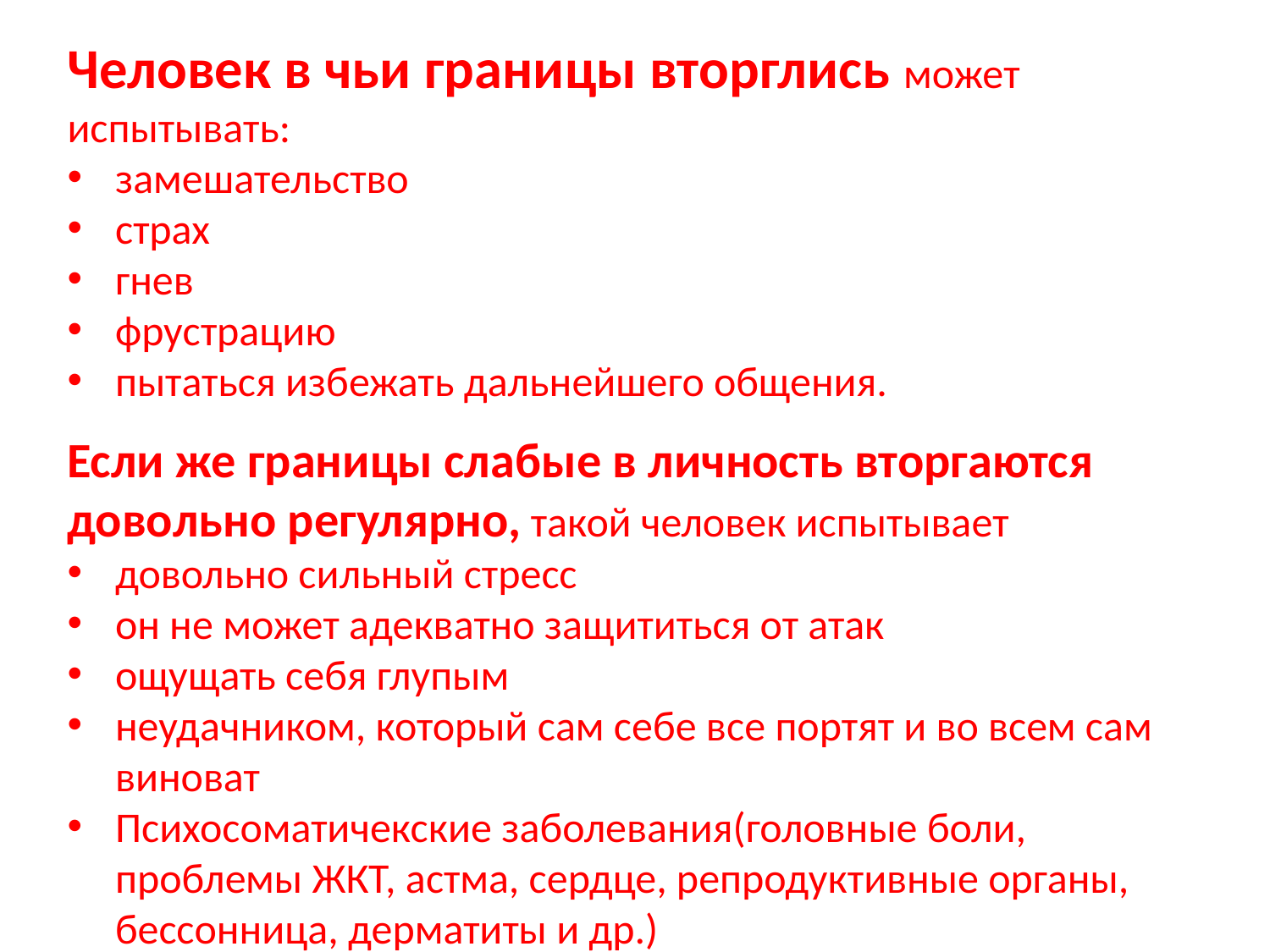

Человек в чьи границы вторглись может испытывать:
замешательство
страх
гнев
фрустрацию
пытаться избежать дальнейшего общения.

Если же границы слабые в личность вторгаются довольно регулярно, такой человек испытывает
довольно сильный стресс
он не может адекватно защититься от атак
ощущать себя глупым
неудачником, который сам себе все портят и во всем сам виноват
Психосоматичекские заболевания(головные боли, проблемы ЖКТ, астма, сердце, репродуктивные органы, бессонница, дерматиты и др.)